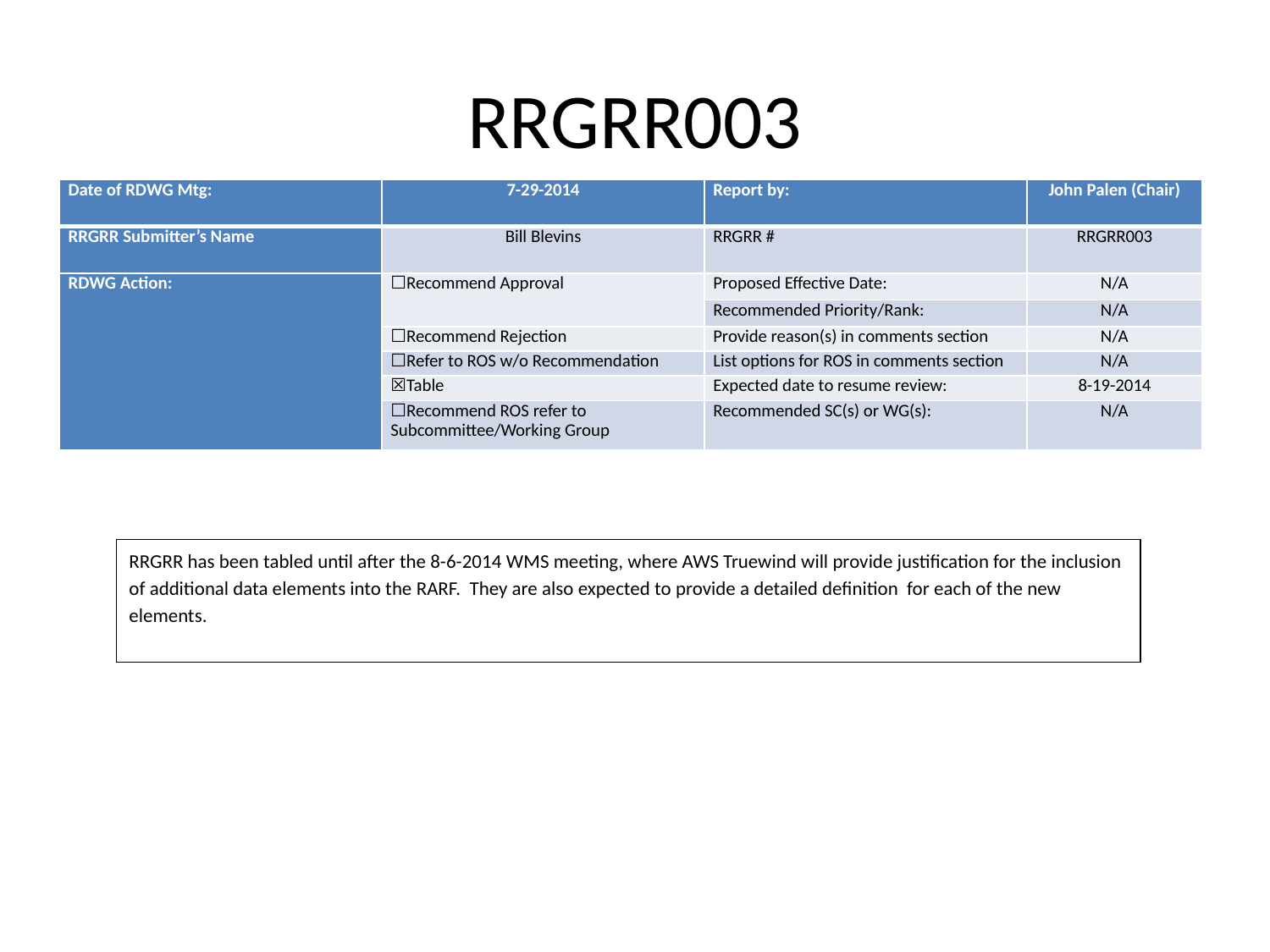

# RRGRR003
| Date of RDWG Mtg: | 7-29-2014 | Report by: | John Palen (Chair) |
| --- | --- | --- | --- |
| RRGRR Submitter’s Name | Bill Blevins | RRGRR # | RRGRR003 |
| RDWG Action: | ☐Recommend Approval | Proposed Effective Date: | N/A |
|  |  | Recommended Priority/Rank: | N/A |
|  | ☐Recommend Rejection | Provide reason(s) in comments section | N/A |
|  | ☐Refer to ROS w/o Recommendation | List options for ROS in comments section | N/A |
|  | ☒Table | Expected date to resume review: | 8-19-2014 |
|  | ☐Recommend ROS refer to Subcommittee/Working Group | Recommended SC(s) or WG(s): | N/A |

RRGRR has been tabled until after the 8-6-2014 WMS meeting, where AWS Truewind will provide justification for the inclusion of additional data elements into the RARF.  They are also expected to provide a detailed definition  for each of the new elements.
RRGRR has been tabled until after the 8-6-2014 WMS meeting, where AWS Truewind will provide justification for the inclusion of additional data elements into the RARF.  They are also expected to provide a detailed definition  for each of the new elements.